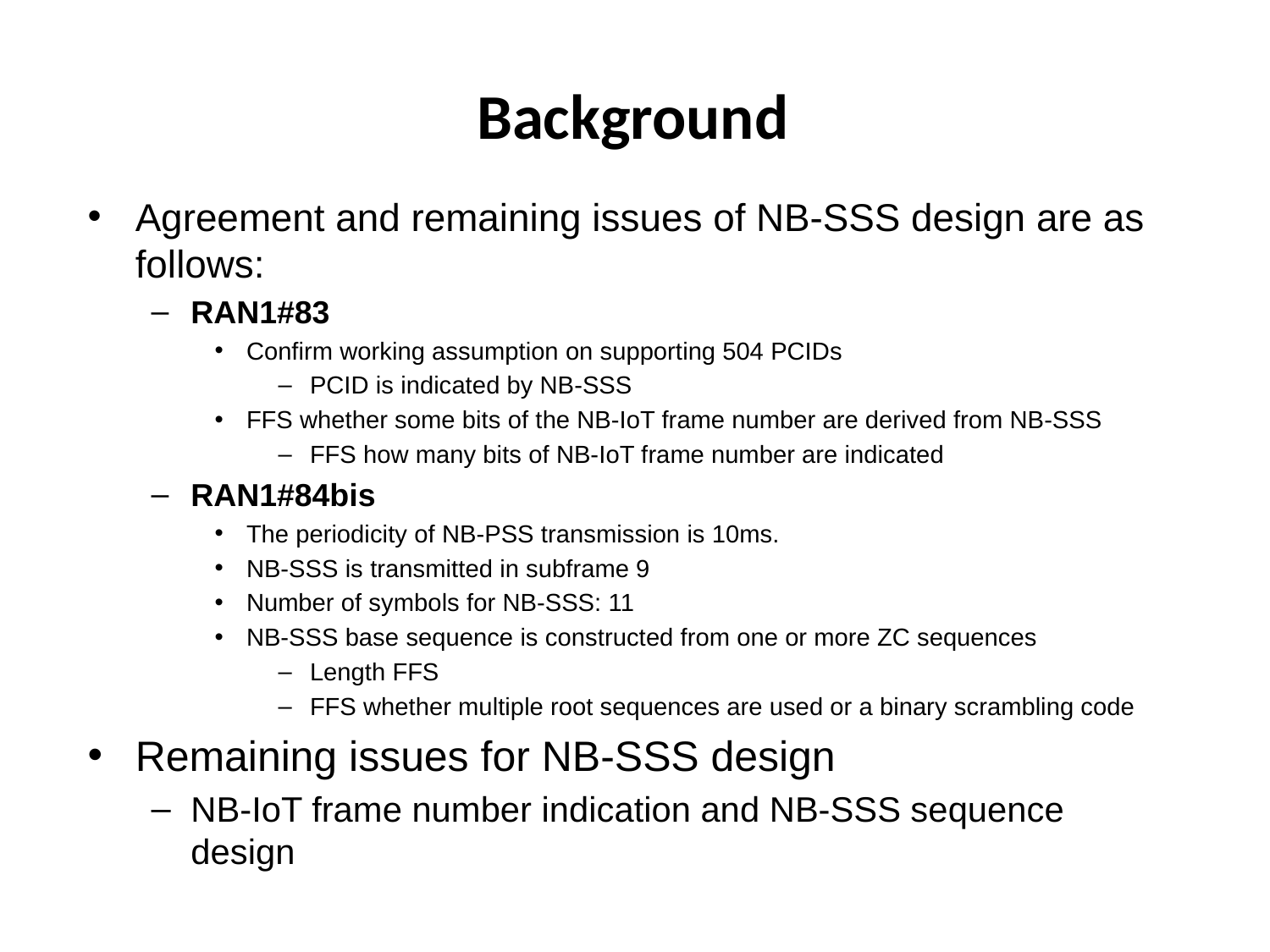

Background
Agreement and remaining issues of NB-SSS design are as follows:
RAN1#83
Confirm working assumption on supporting 504 PCIDs
PCID is indicated by NB-SSS
FFS whether some bits of the NB-IoT frame number are derived from NB-SSS
FFS how many bits of NB-IoT frame number are indicated
RAN1#84bis
The periodicity of NB-PSS transmission is 10ms.
NB-SSS is transmitted in subframe 9
Number of symbols for NB-SSS: 11
NB-SSS base sequence is constructed from one or more ZC sequences
Length FFS
FFS whether multiple root sequences are used or a binary scrambling code
Remaining issues for NB-SSS design
NB-IoT frame number indication and NB-SSS sequence design